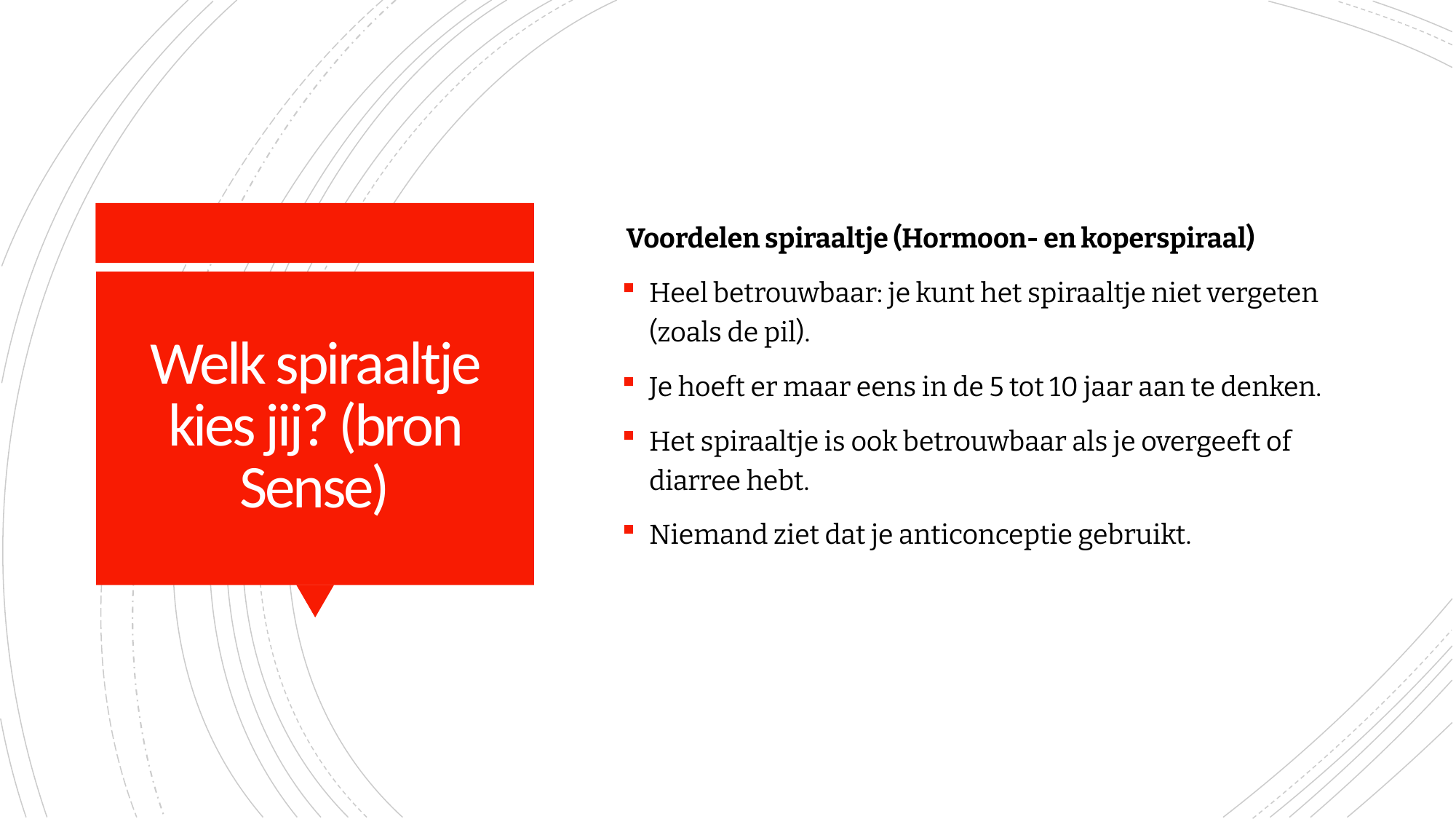

Voordelen spiraaltje (Hormoon- en koperspiraal)
Heel betrouwbaar: je kunt het spiraaltje niet vergeten (zoals de pil).
Je hoeft er maar eens in de 5 tot 10 jaar aan te denken.
Het spiraaltje is ook betrouwbaar als je overgeeft of diarree hebt.
Niemand ziet dat je anticonceptie gebruikt.

# Welk spiraaltje kies jij? (bron Sense)